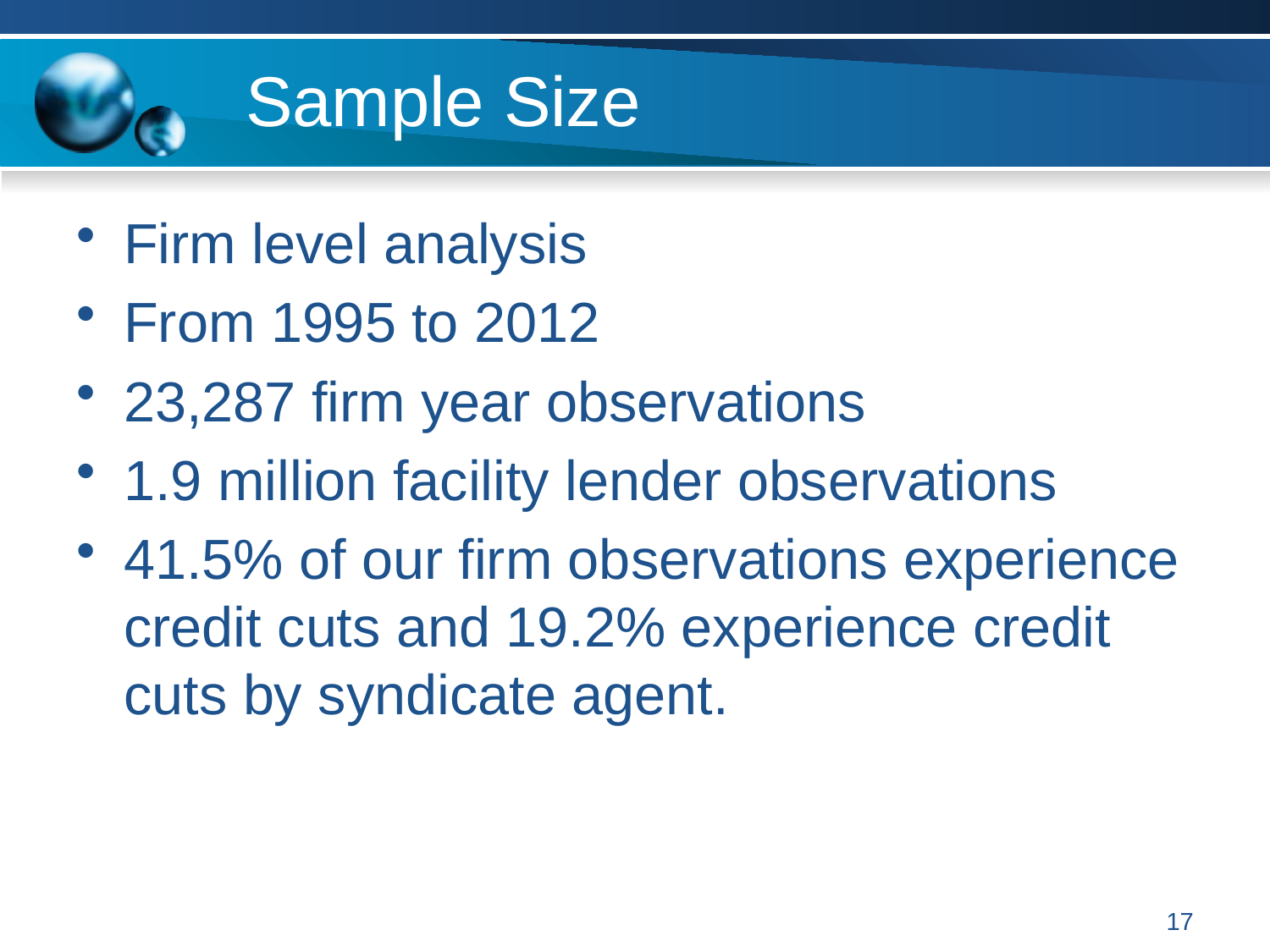

# Sample Size
Firm level analysis
From 1995 to 2012
23,287 firm year observations
1.9 million facility lender observations
41.5% of our firm observations experience credit cuts and 19.2% experience credit cuts by syndicate agent.
17